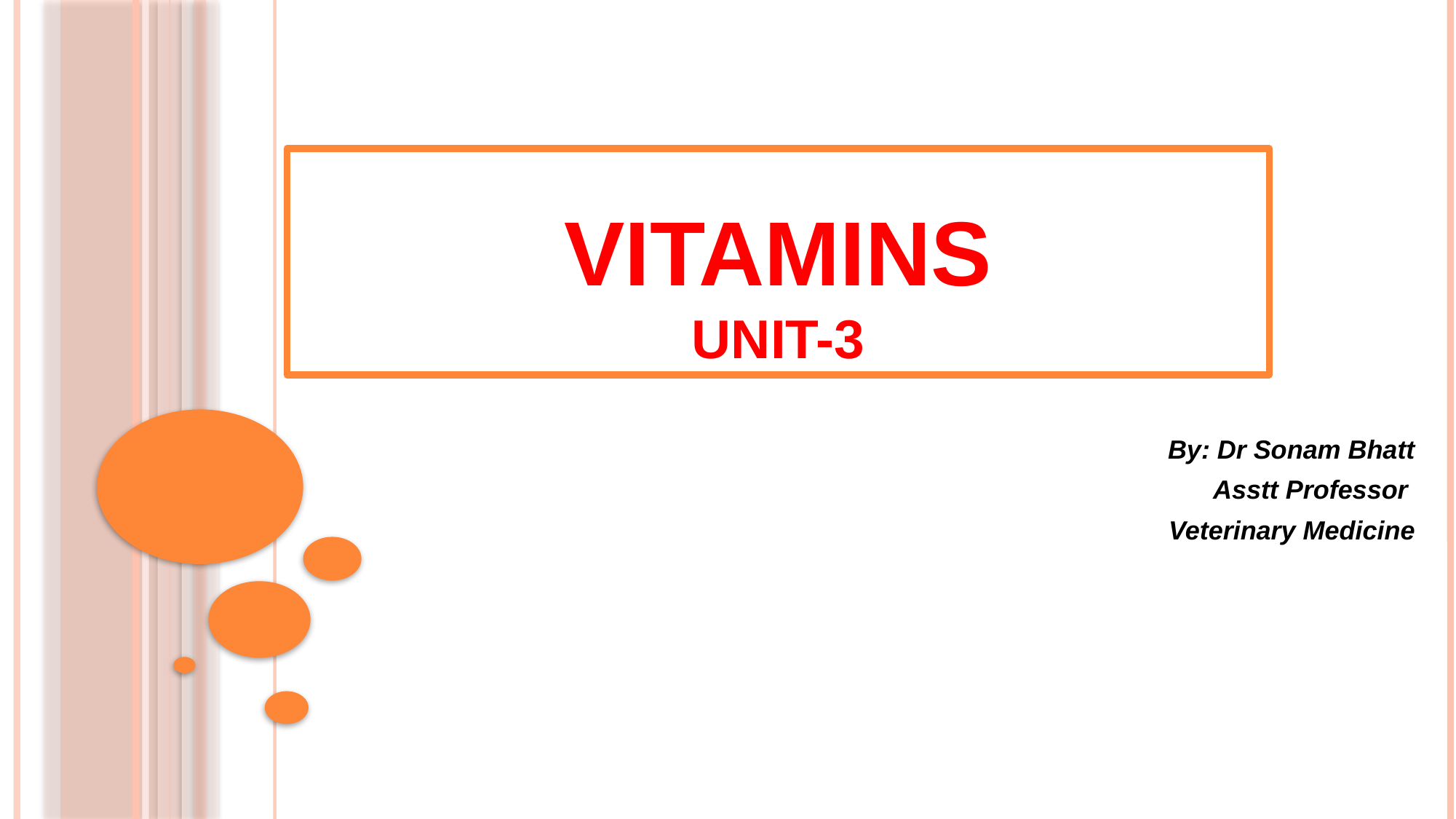

# VITAMINS Unit-3
By: Dr Sonam Bhatt
Asstt Professor
Veterinary Medicine